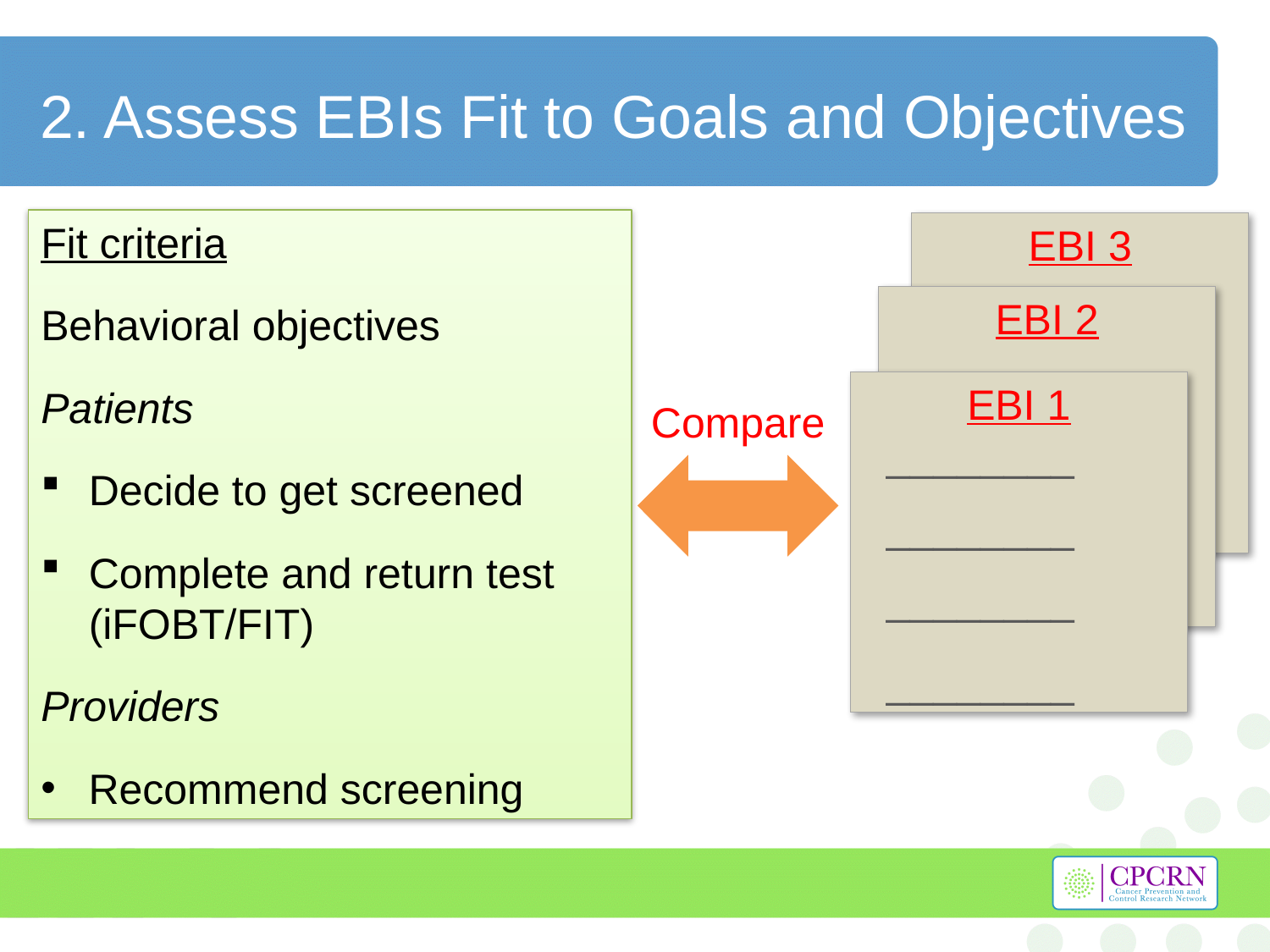

# 2. Assess EBIs Fit to Goals and Objectives
Fit criteria
Behavioral objectives
Patients
Decide to get screened
Complete and return test (iFOBT/FIT)
Providers
Recommend screening
EBI 3

  ________
  ________
  ________
EBI 2
  ________
  ________
  ________
  ________
EBI 1
  ________
  ________
  ________
  ________
Compare